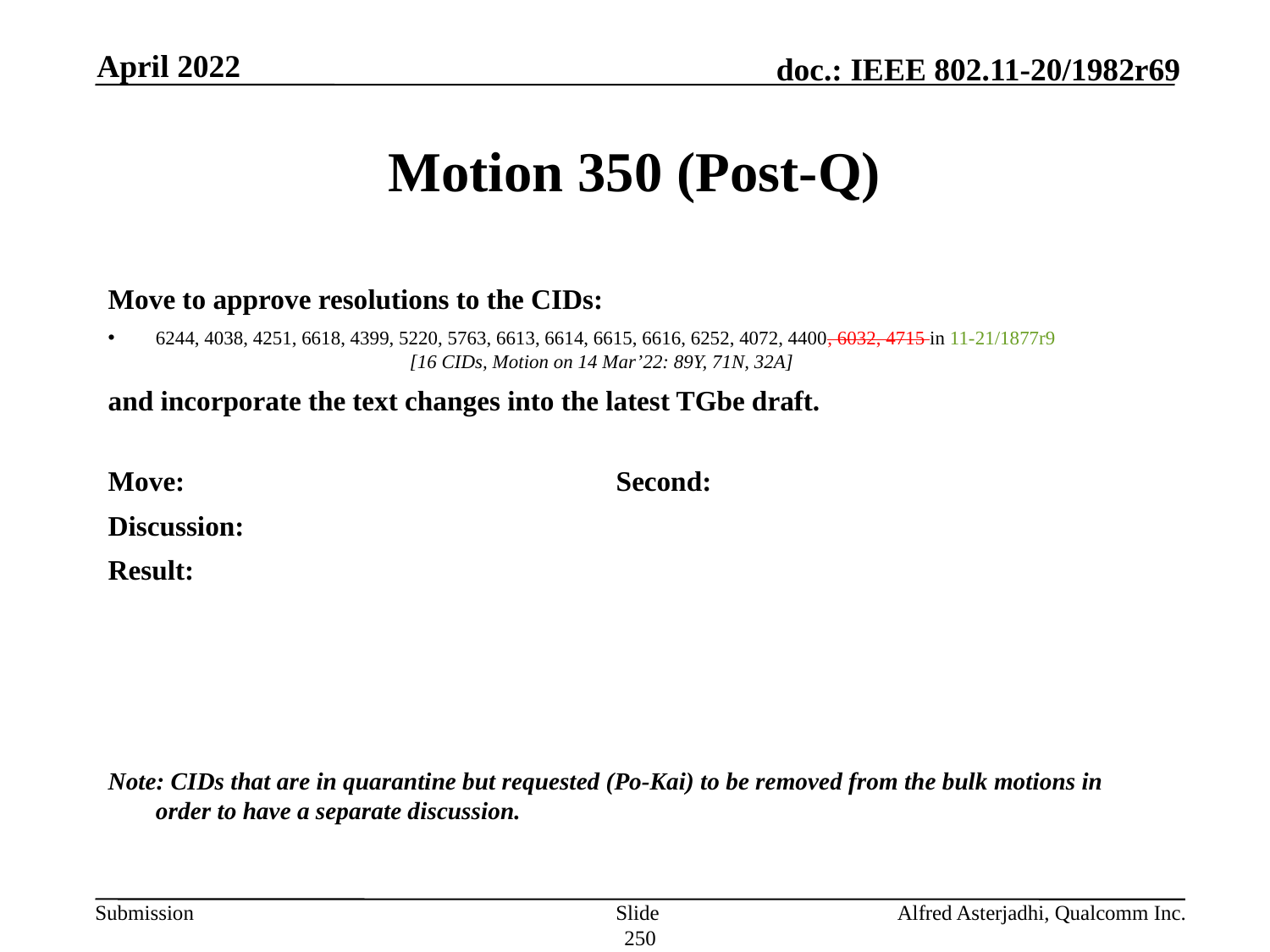

April 2022
# Motion 350 (Post-Q)
Move to approve resolutions to the CIDs:
6244, 4038, 4251, 6618, 4399, 5220, 5763, 6613, 6614, 6615, 6616, 6252, 4072, 4400, 6032, 4715 in 11-21/1877r9 		[16 CIDs, Motion on 14 Mar’22: 89Y, 71N, 32A]
and incorporate the text changes into the latest TGbe draft.

Move: 				Second:
Discussion:
Result:

Note: CIDs that are in quarantine but requested (Po-Kai) to be removed from the bulk motions in order to have a separate discussion.
Slide 250
Alfred Asterjadhi, Qualcomm Inc.